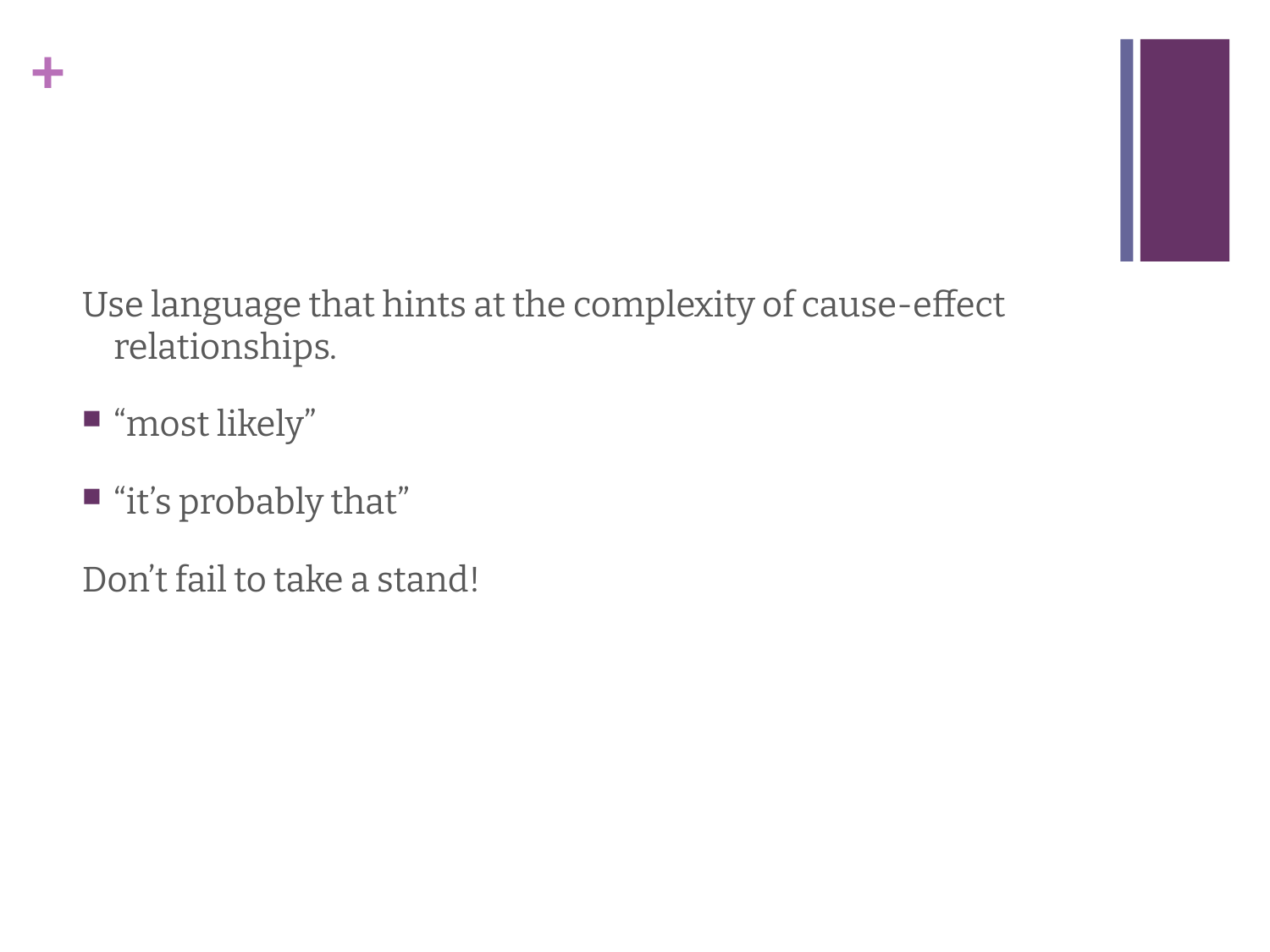

#
Use language that hints at the complexity of cause-effect relationships.
“most likely”
“it’s probably that”
Don’t fail to take a stand!